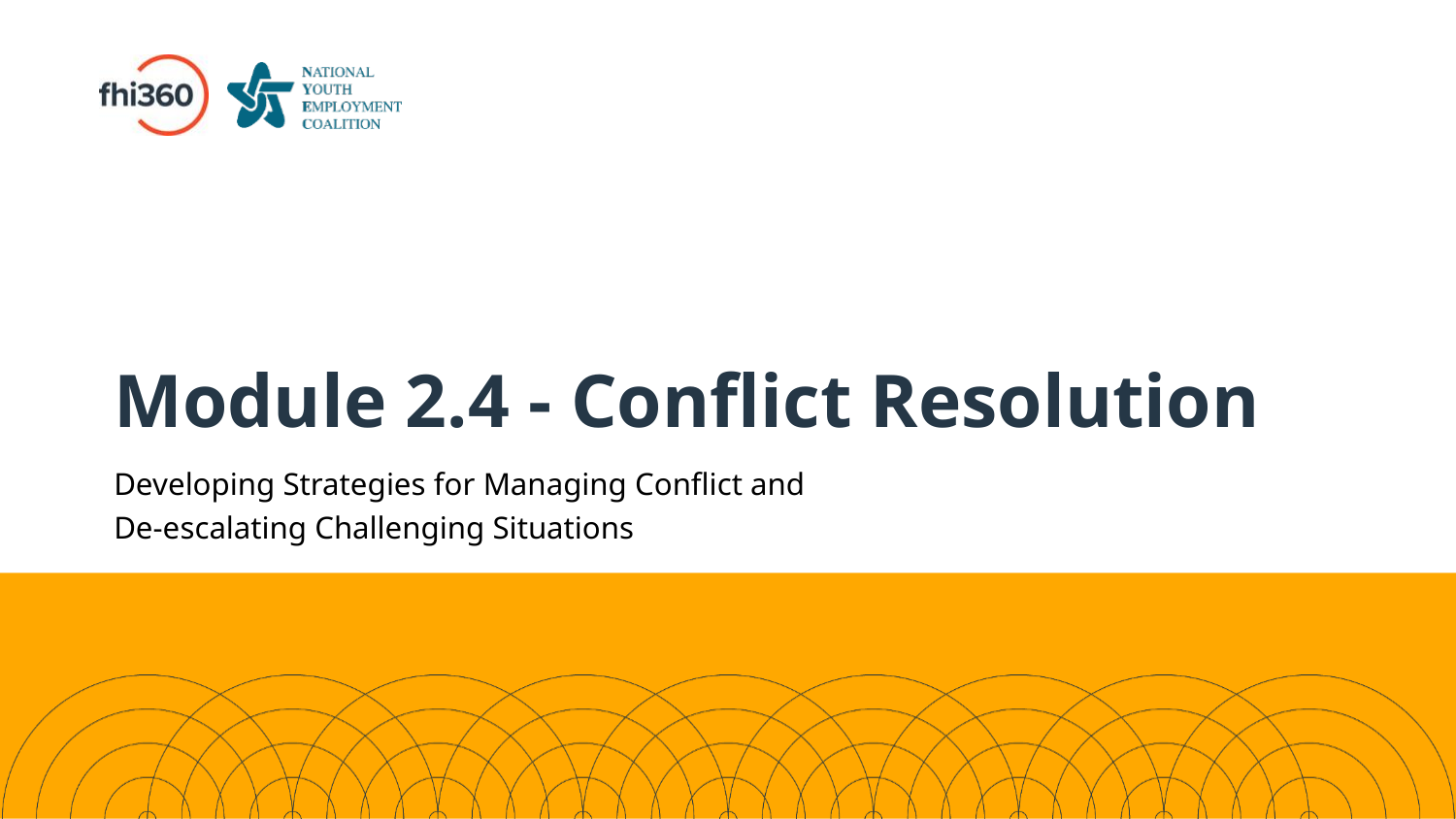

# Module 2.4 - Conflict Resolution
Developing Strategies for Managing Conflict and De-escalating Challenging Situations